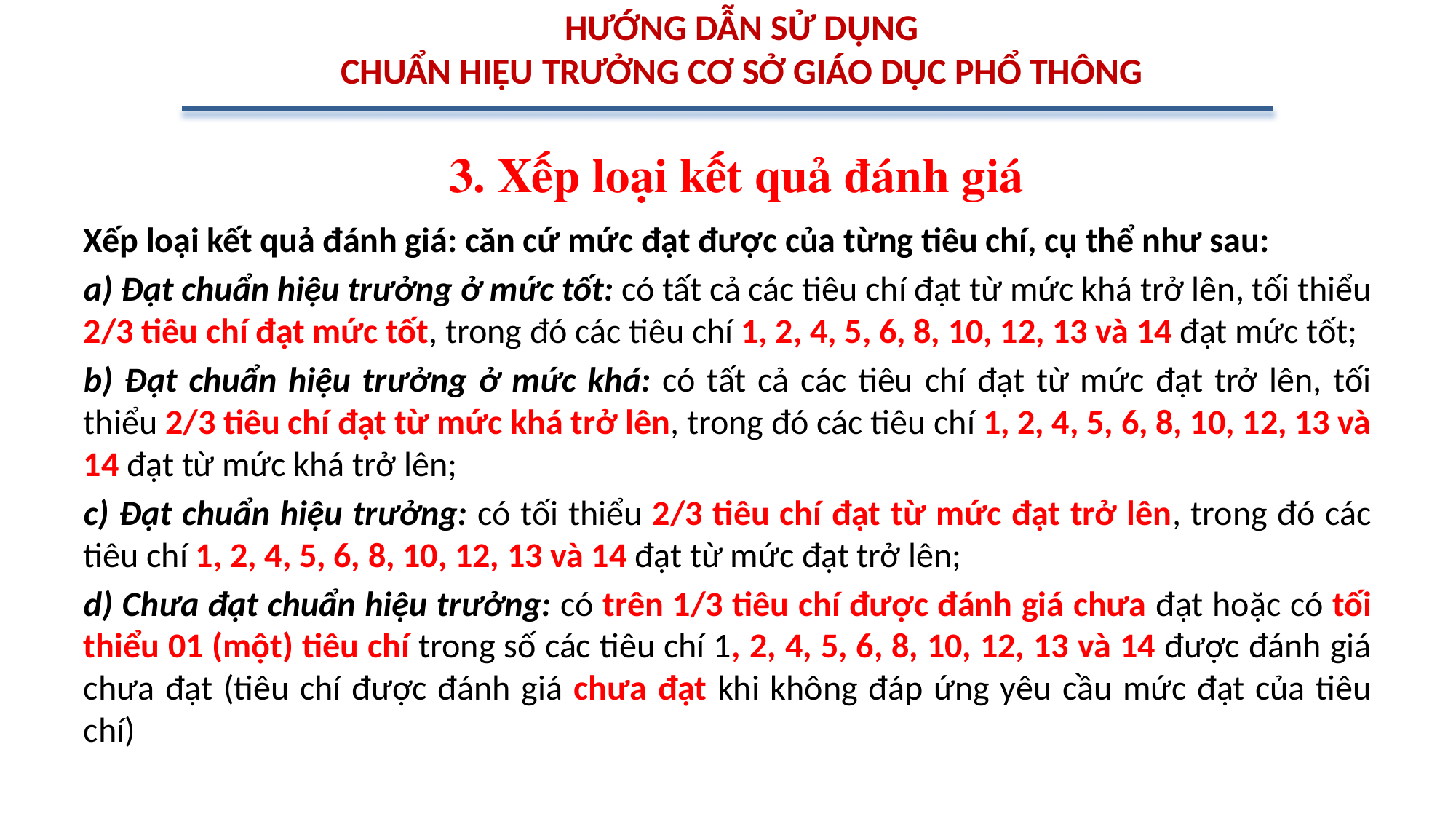

HƯỚNG DẪN SỬ DỤNG
CHUẨN HIỆU TRƯỞNG CƠ SỞ GIÁO DỤC PHỔ THÔNG
3. Xếp loại kết quả đánh giá
Xếp loại kết quả đánh giá: căn cứ mức đạt được của từng tiêu chí, cụ thể như sau:
a) Đạt chuẩn hiệu trưởng ở mức tốt: có tất cả các tiêu chí đạt từ mức khá trở lên, tối thiểu 2/3 tiêu chí đạt mức tốt, trong đó các tiêu chí 1, 2, 4, 5, 6, 8, 10, 12, 13 và 14 đạt mức tốt;
b) Đạt chuẩn hiệu trưởng ở mức khá: có tất cả các tiêu chí đạt từ mức đạt trở lên, tối thiểu 2/3 tiêu chí đạt từ mức khá trở lên, trong đó các tiêu chí 1, 2, 4, 5, 6, 8, 10, 12, 13 và 14 đạt từ mức khá trở lên;
c) Đạt chuẩn hiệu trưởng: có tối thiểu 2/3 tiêu chí đạt từ mức đạt trở lên, trong đó các tiêu chí 1, 2, 4, 5, 6, 8, 10, 12, 13 và 14 đạt từ mức đạt trở lên;
d) Chưa đạt chuẩn hiệu trưởng: có trên 1/3 tiêu chí được đánh giá chưa đạt hoặc có tối thiểu 01 (một) tiêu chí trong số các tiêu chí 1, 2, 4, 5, 6, 8, 10, 12, 13 và 14 được đánh giá chưa đạt (tiêu chí được đánh giá chưa đạt khi không đáp ứng yêu cầu mức đạt của tiêu chí)